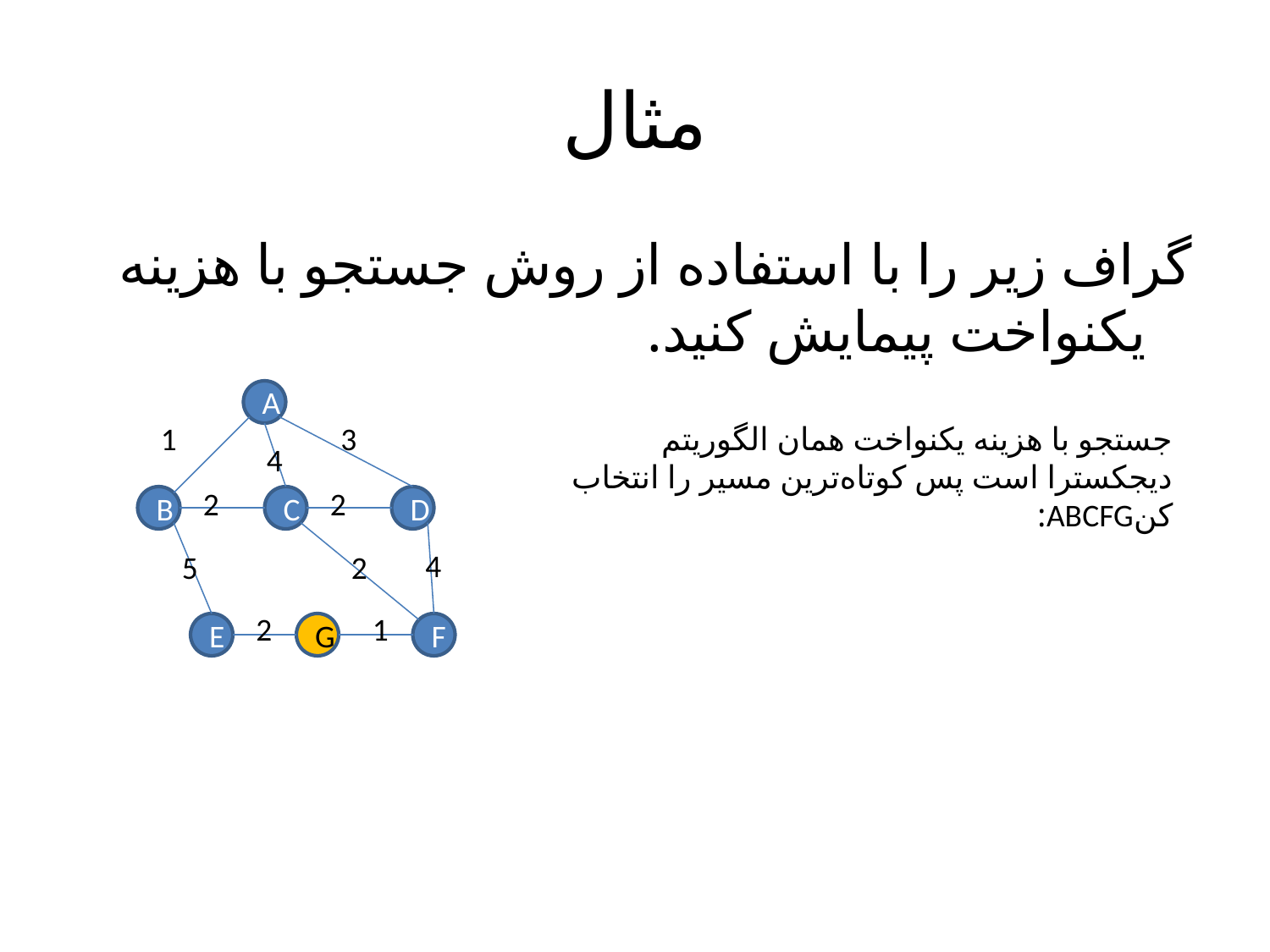

# مثال
گراف زیر را با استفاده از روش جستجو با هزینه یکنواخت پیمایش کنید.

A
1
3
جستجو با هزینه یکنواخت همان الگوریتم دیجکسترا است پس کوتاه‌ترین مسیر را انتخاب کنABCFG:

4
2
2
B
C
D
4
5
2
2
1
E
G
F